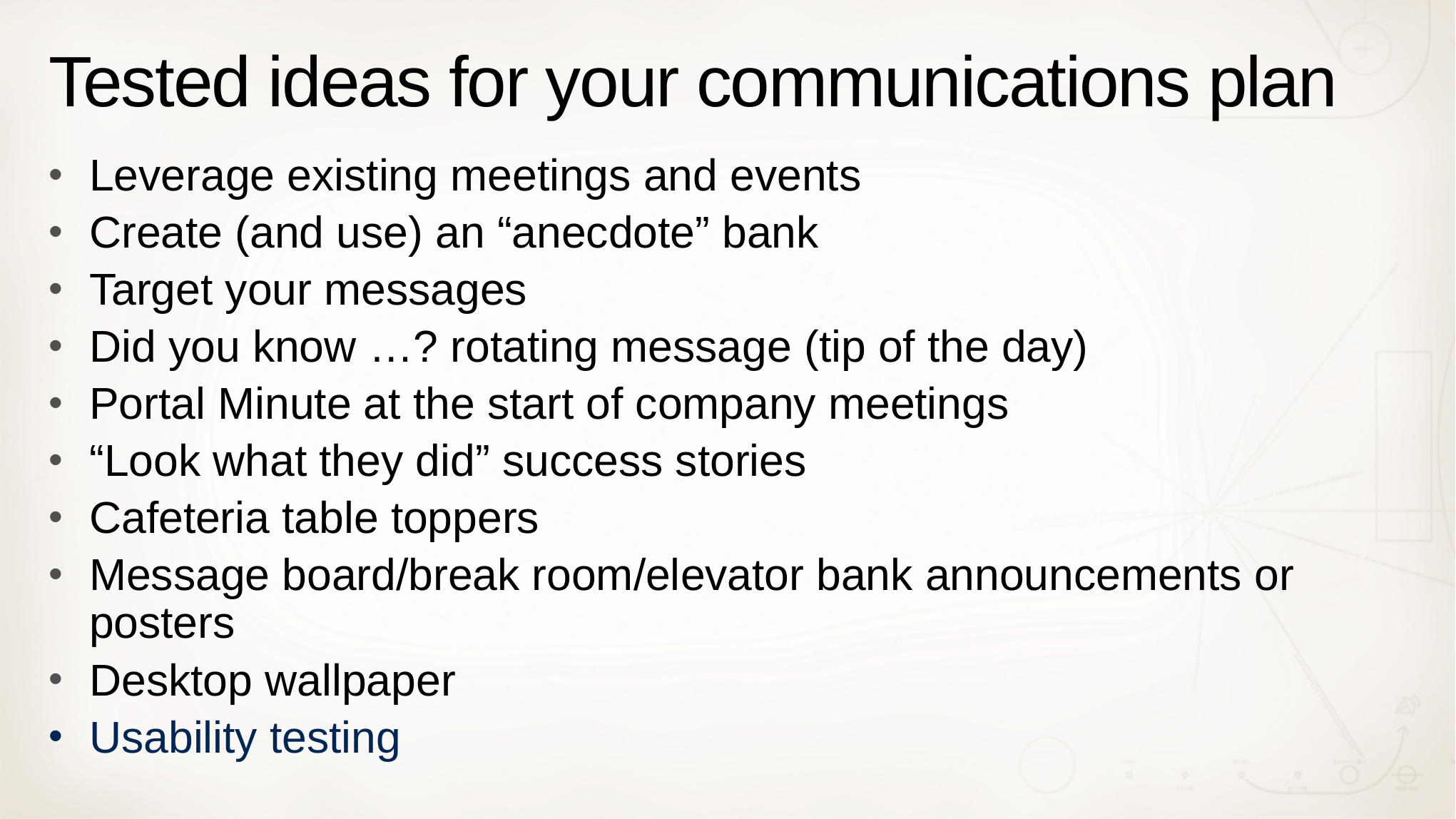

# Tested ideas for your communications plan
Leverage existing meetings and events
Create (and use) an “anecdote” bank
Target your messages
Did you know …? rotating message (tip of the day)
Portal Minute at the start of company meetings
“Look what they did” success stories
Cafeteria table toppers
Message board/break room/elevator bank announcements or posters
Desktop wallpaper
Usability testing